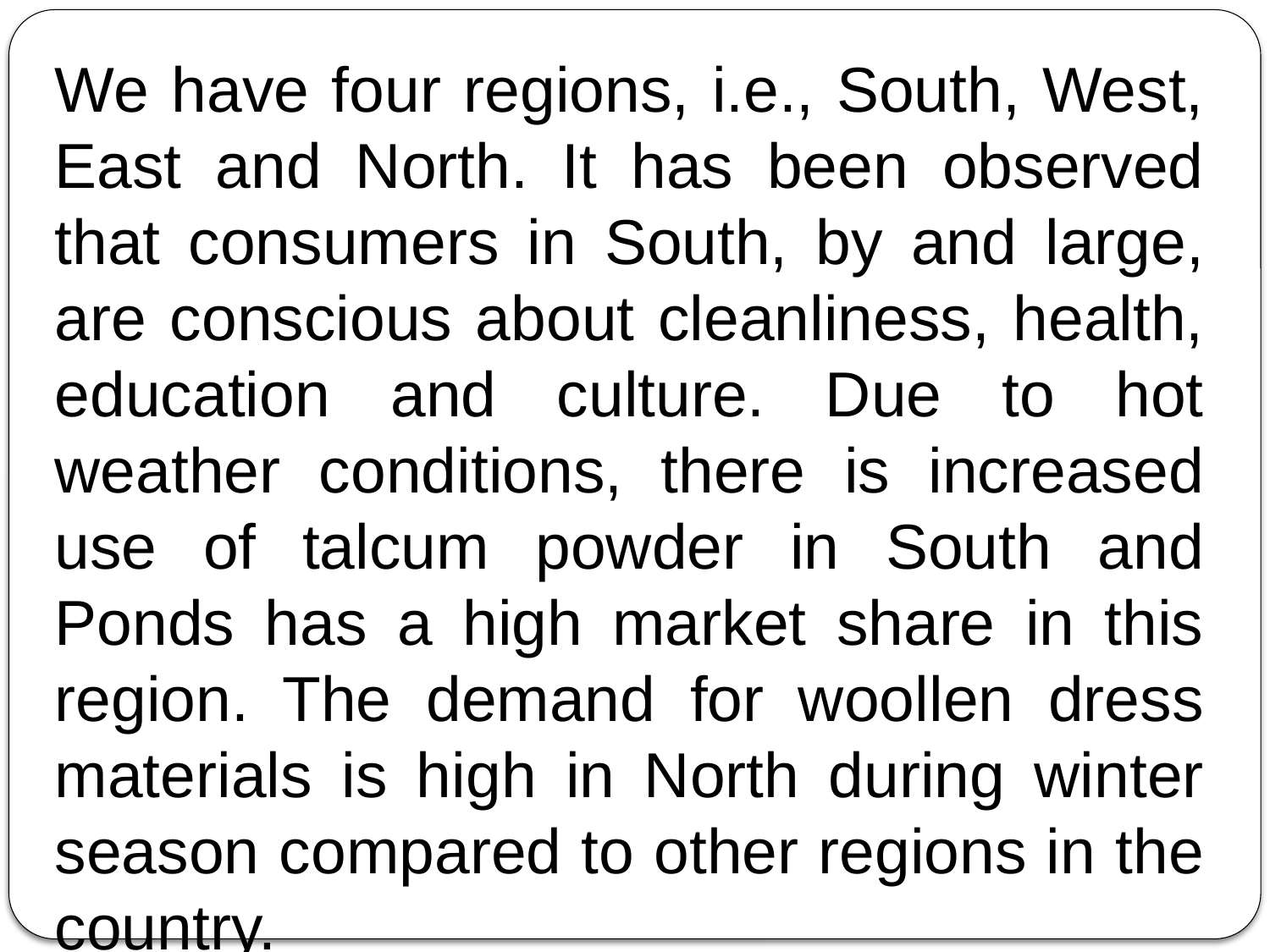

We have four regions, i.e., South, West, East and North. It has been observed that consumers in South, by and large, are conscious about cleanliness, health, education and culture. Due to hot weather conditions, there is increased use of talcum powder in South and Ponds has a high market share in this region. The demand for woollen dress materials is high in North during winter season compared to other regions in the country.